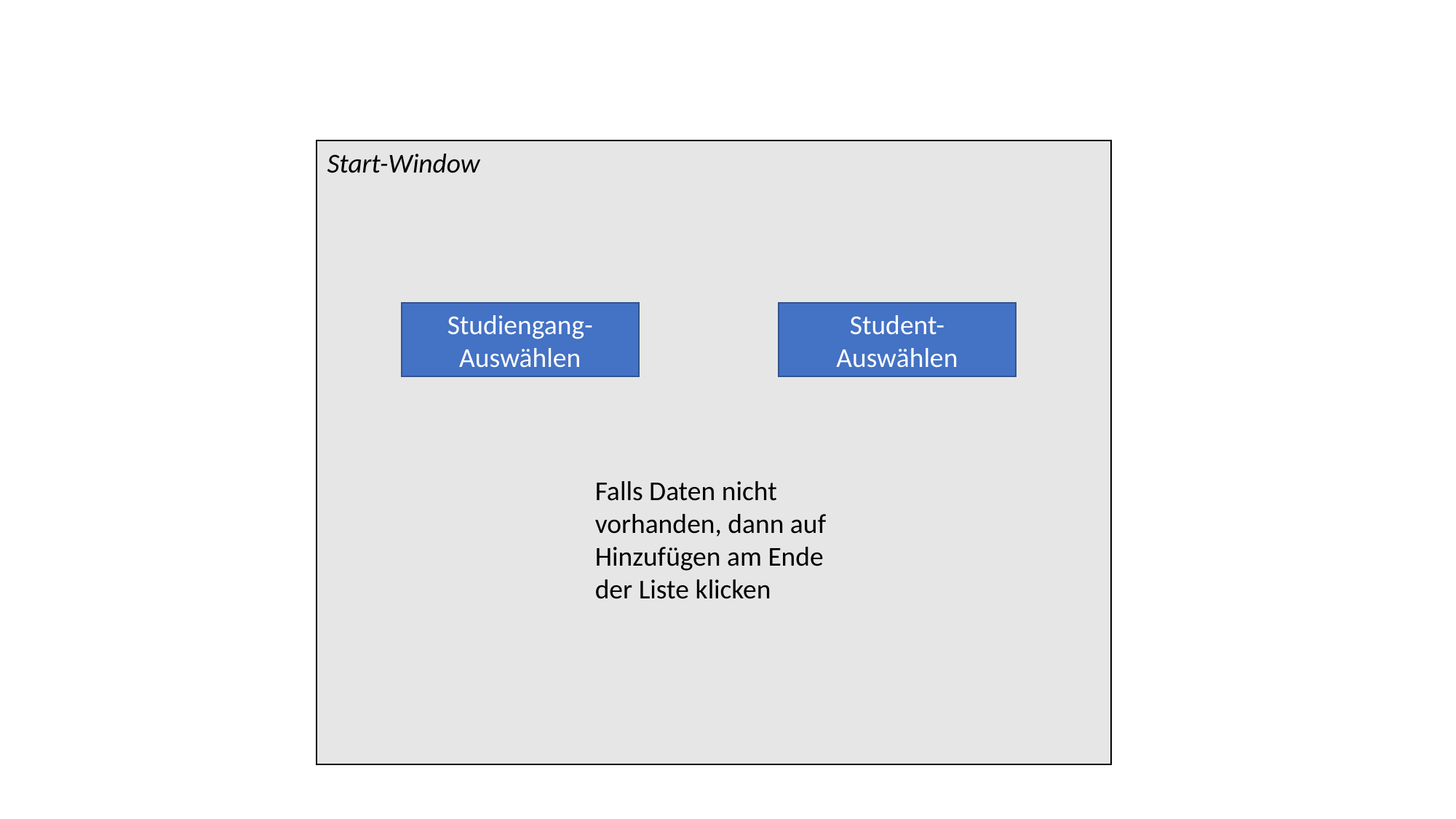

Start-Window
Studiengang-Auswählen
Student-Auswählen
Falls Daten nicht vorhanden, dann auf Hinzufügen am Ende der Liste klicken